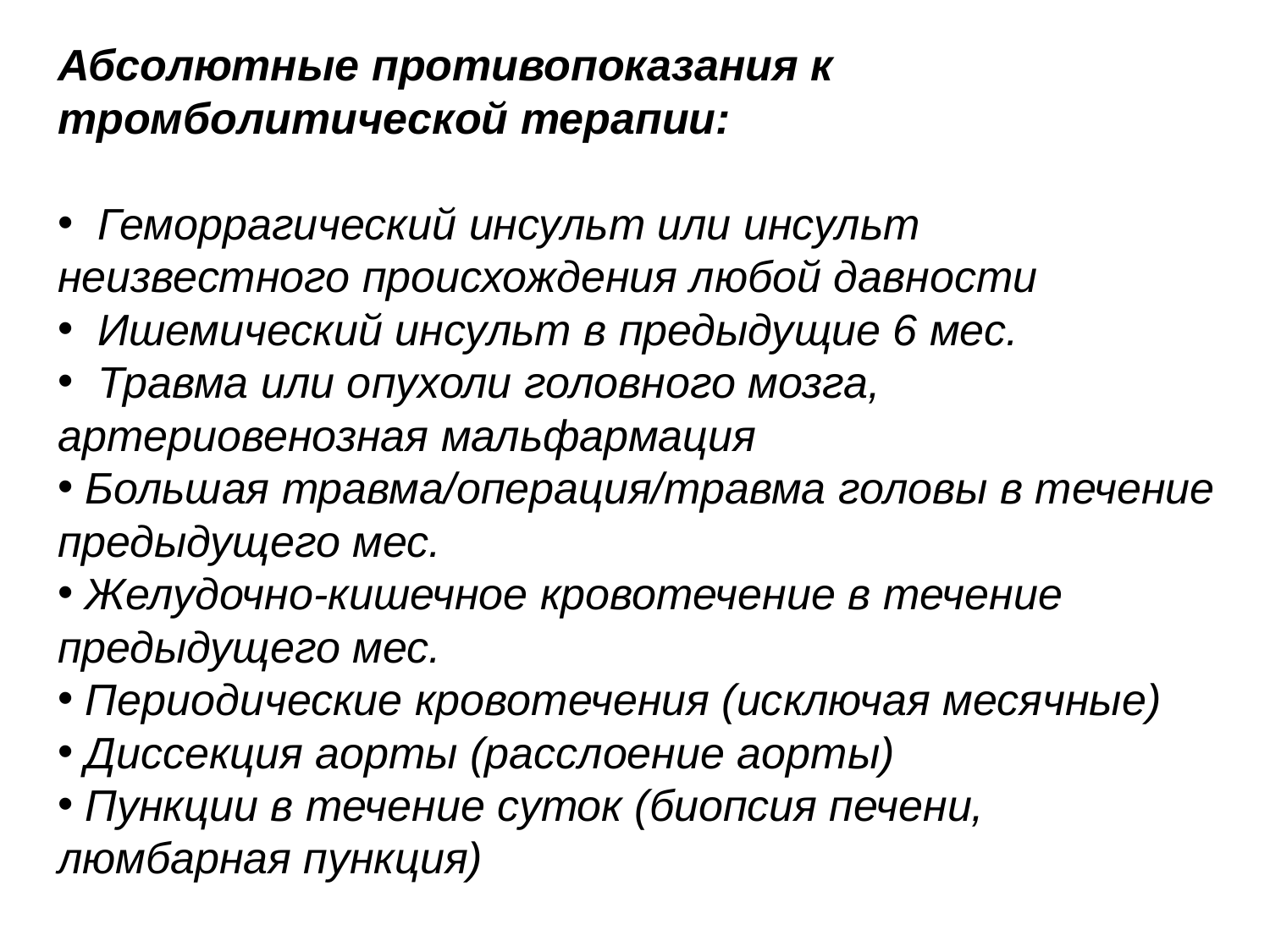

Абсолютные противопоказания к тромболитической терапии:

  Геморрагический инсульт или инсульт неизвестного происхождения любой давности
  Ишемический инсульт в предыдущие 6 мес.
  Травма или опухоли головного мозга, артериовенозная мальфармация
 Большая травма/операция/травма головы в течение предыдущего мес.
 Желудочно-кишечное кровотечение в течение предыдущего мес.
 Периодические кровотечения (исключая месячные)
 Диссекция аорты (расслоение аорты)
 Пункции в течение суток (биопсия печени, люмбарная пункция)